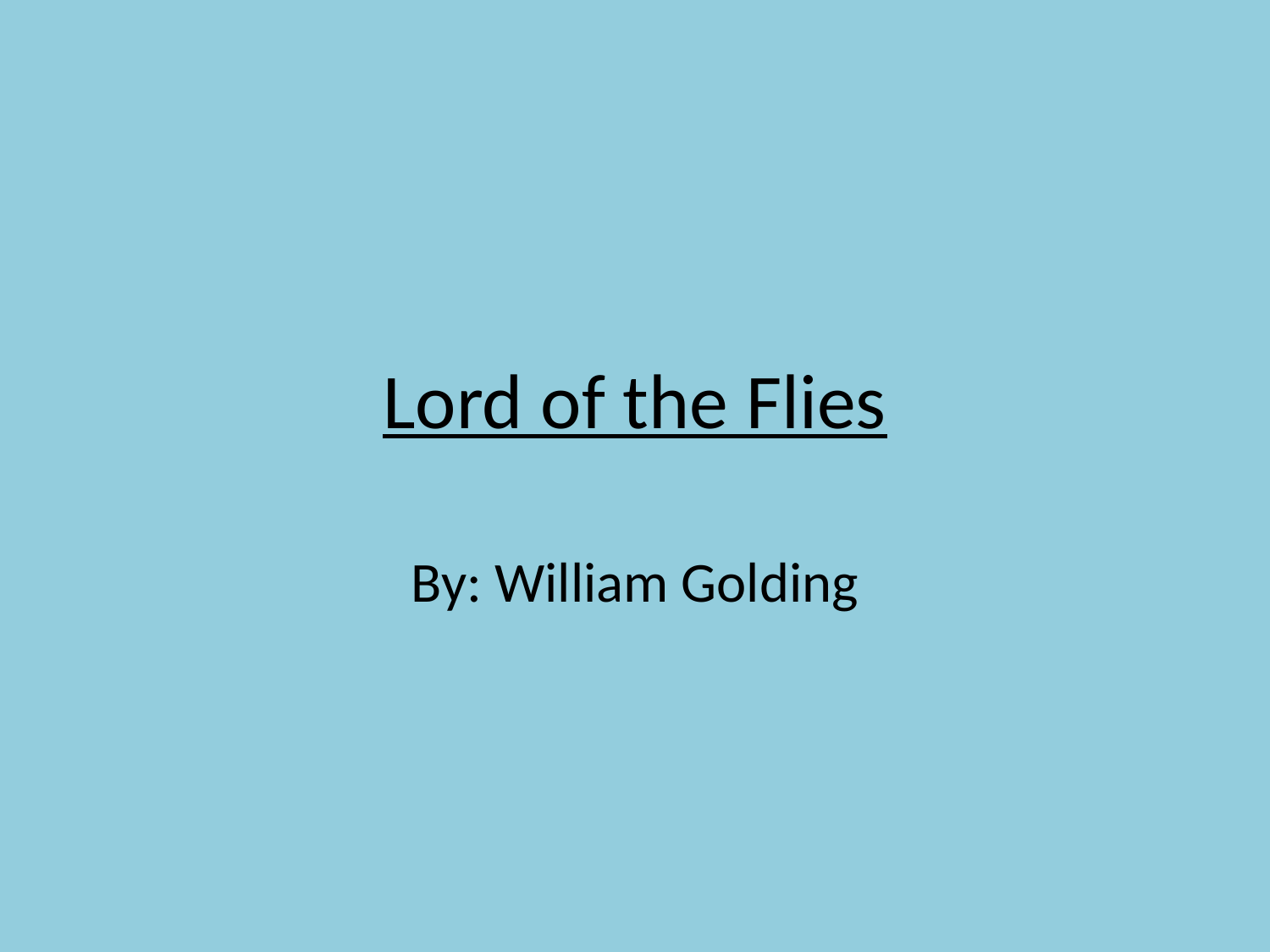

# Lord of the Flies
By: William Golding